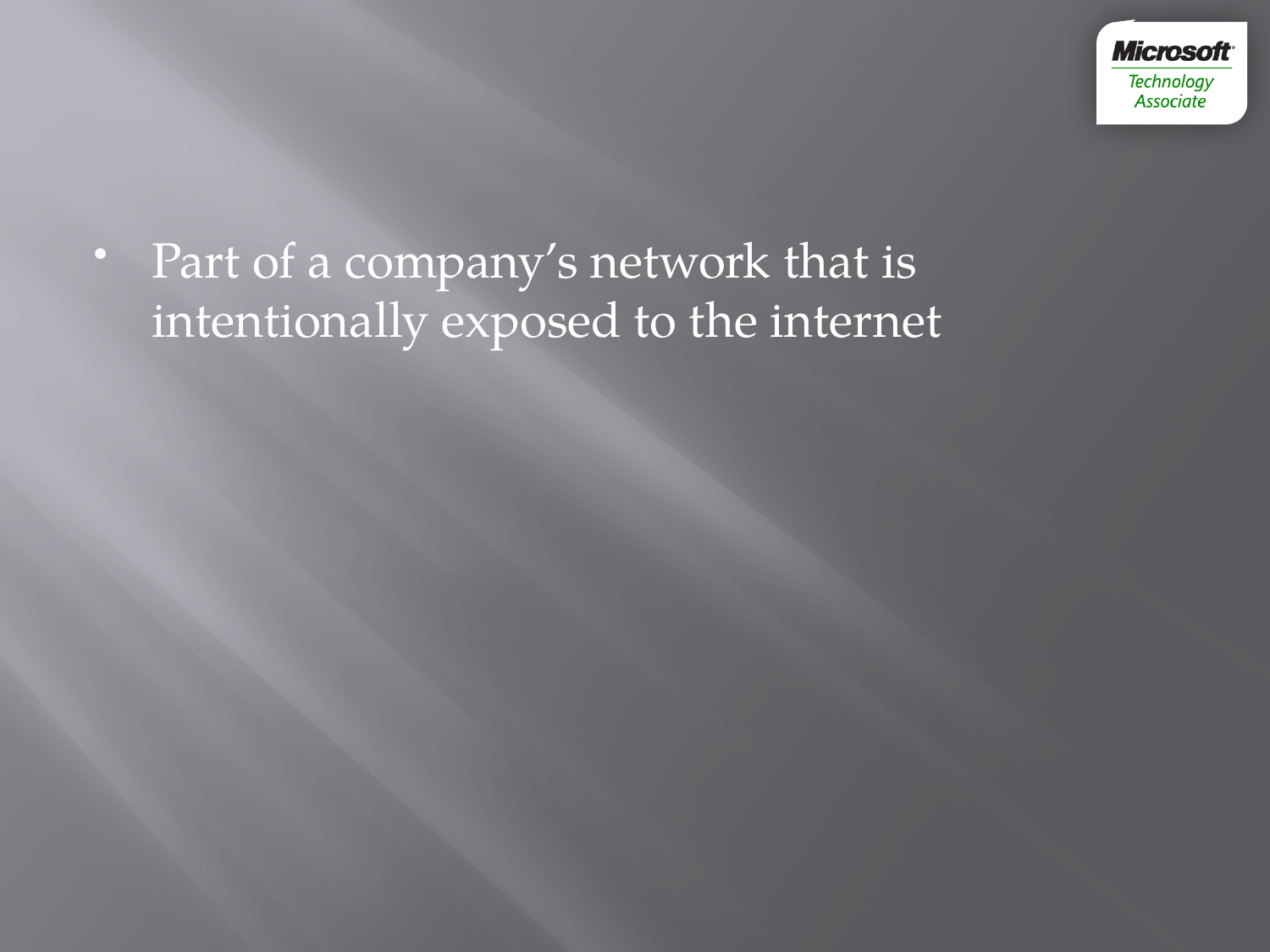

#
Part of a company’s network that is intentionally exposed to the internet